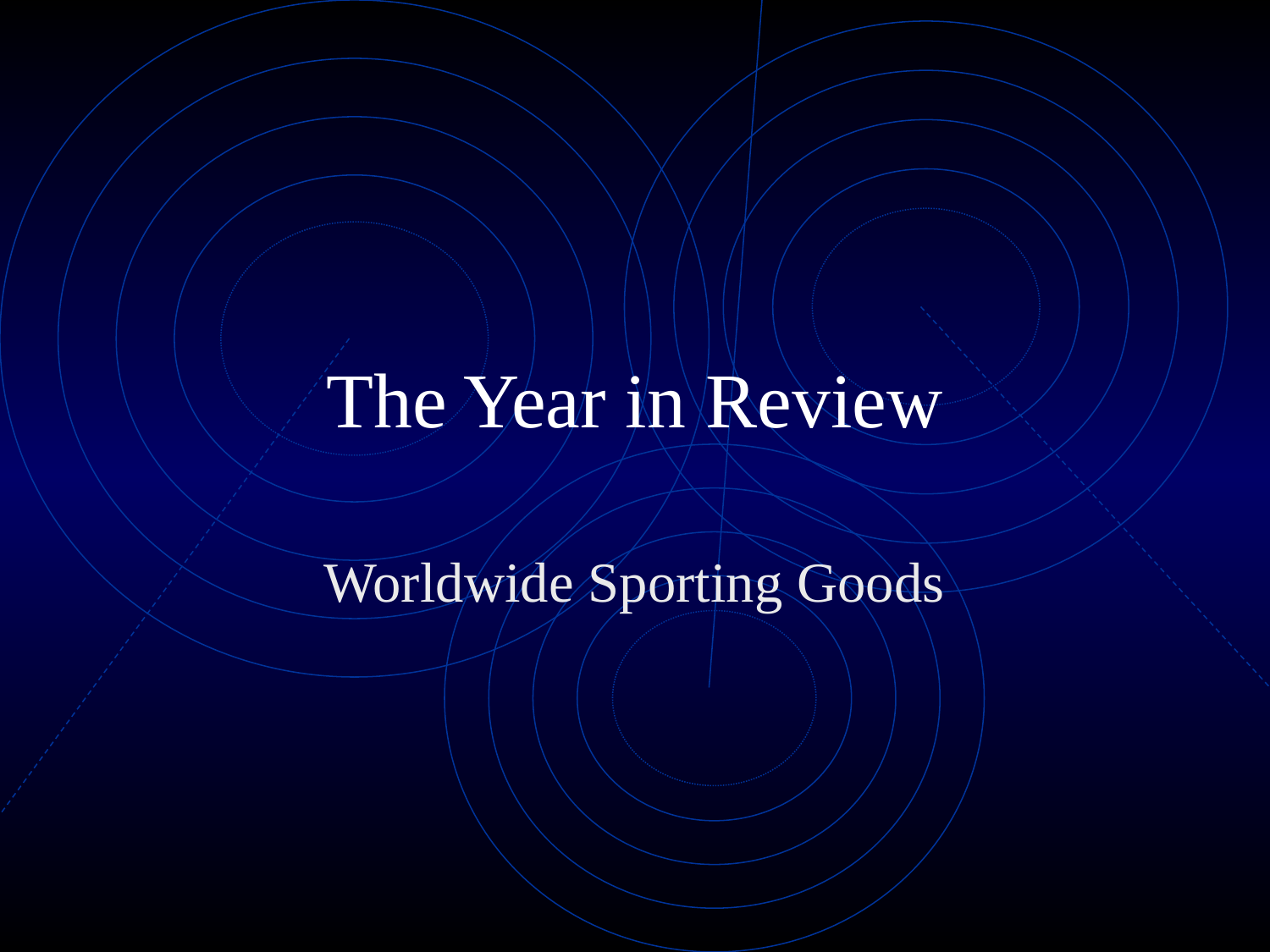

# The Year in Review
Worldwide Sporting Goods